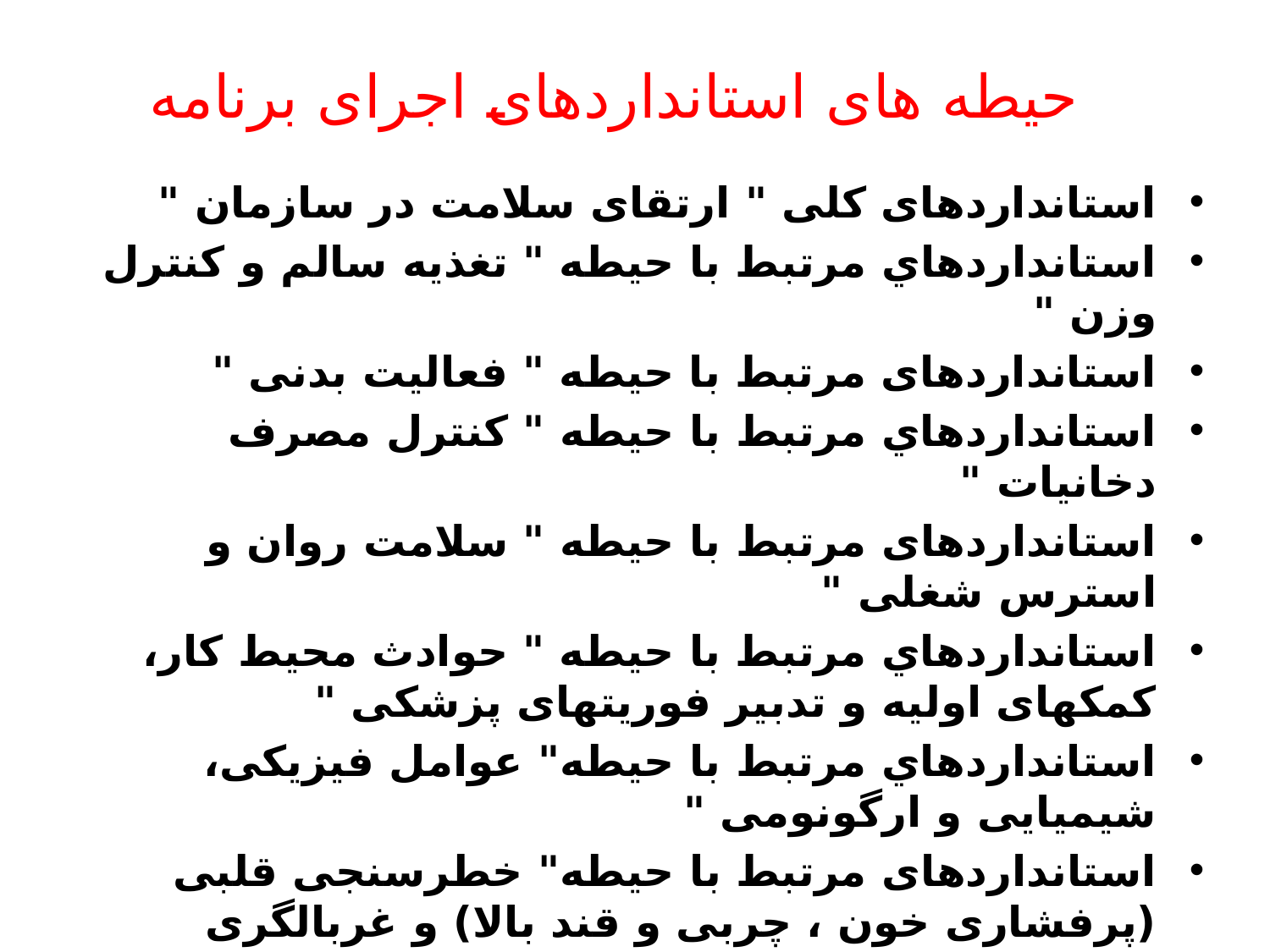

# حیطه های استانداردهای اجرای برنامه
استانداردهای کلی " ارتقای سلامت در سازمان "
استانداردهاي مرتبط با حیطه " تغذیه سالم و کنترل وزن "
استانداردهای مرتبط با حیطه " فعالیت بدنی "
استانداردهاي مرتبط با حیطه " کنترل مصرف دخانیات "
استانداردهای مرتبط با حیطه " سلامت روان و  استرس شغلی "
استانداردهاي مرتبط با حیطه " حوادث محیط کار، کمکهای اولیه و تدبیر فوریتهای پزشکی "
استانداردهاي مرتبط با حيطه" عوامل فیزیکی، شیمیایی و ارگونومی "
استانداردهای مرتبط با حيطه" خطرسنجی قلبی (پرفشاری خون ، چربی و قند بالا) و غربالگری سرطان های مهم "
استانداردهای مرتبط با حیطه "آشنایی با علائم و نشانه های بیماریهای مهم"
استانداردهاي مرتبط با حیطه " بیماریهای قابل پیشگیری با واکسن یا دارو "